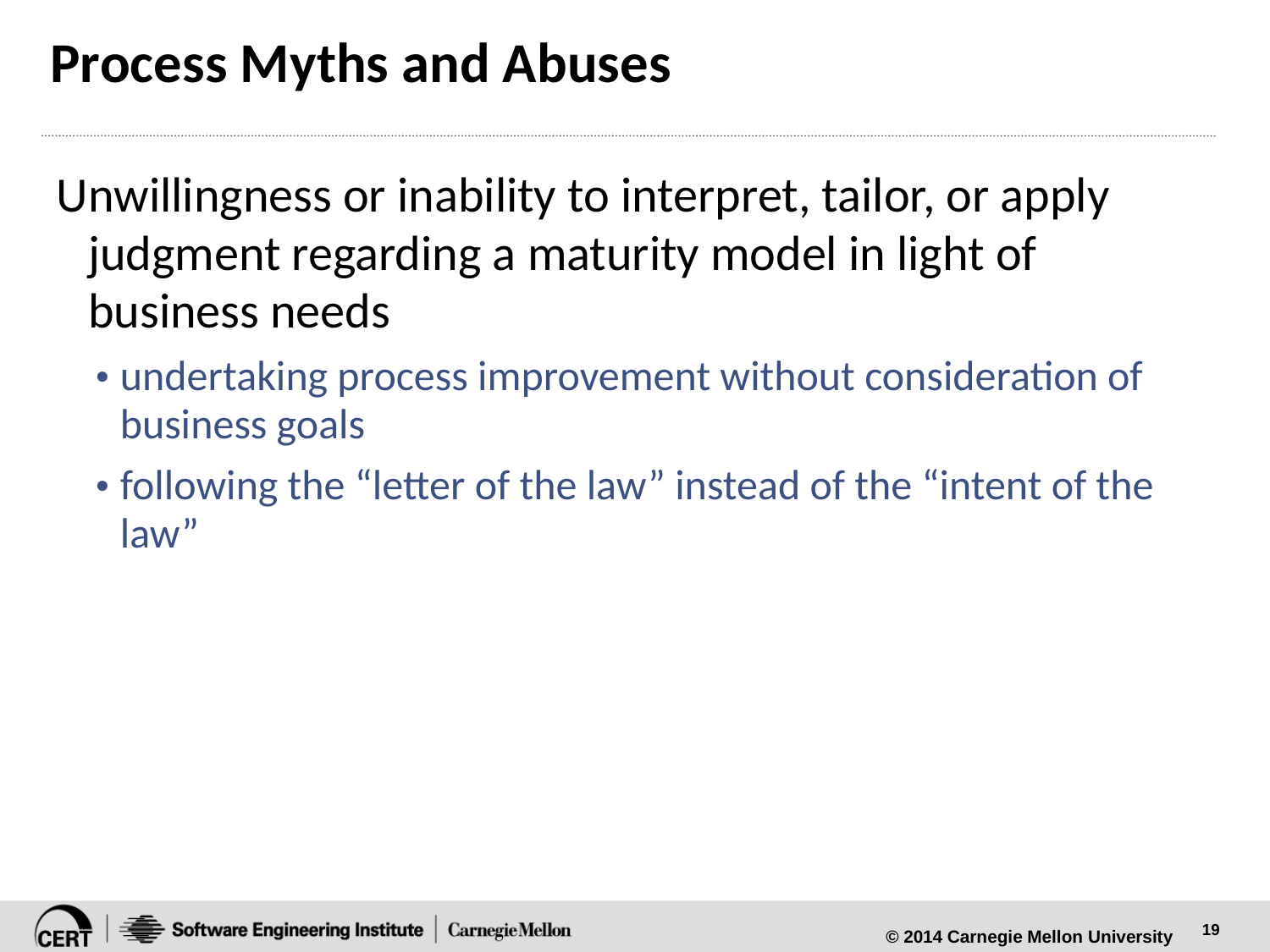

# Process Myths and Abuses
Unwillingness or inability to interpret, tailor, or apply judgment regarding a maturity model in light of business needs
undertaking process improvement without consideration of business goals
following the “letter of the law” instead of the “intent of the law”